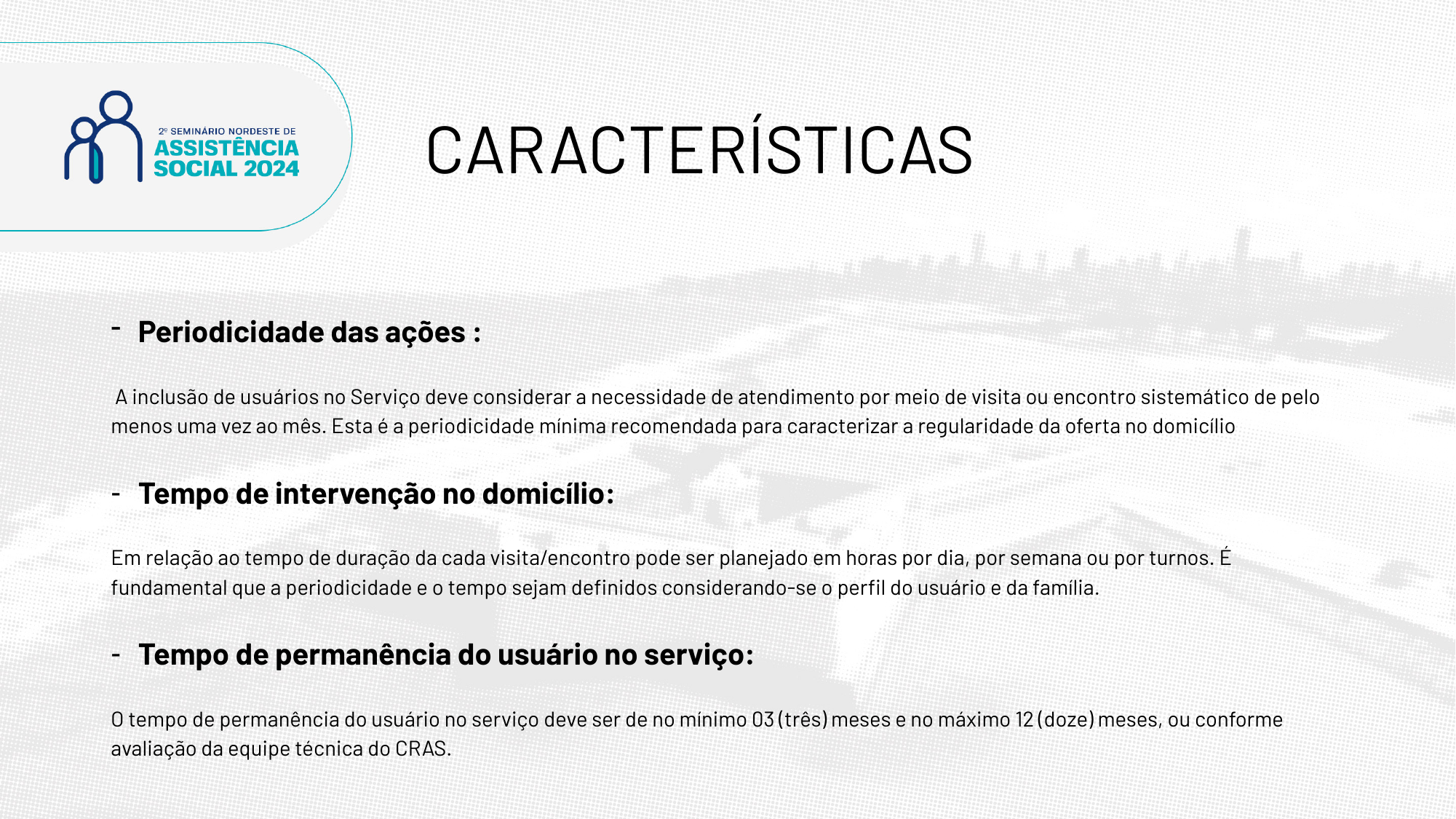

# CARACTERÍSTICAS
Periodicidade das ações :
 A inclusão de usuários no Serviço deve considerar a necessidade de atendimento por meio de visita ou encontro sistemático de pelo menos uma vez ao mês. Esta é a periodicidade mínima recomendada para caracterizar a regularidade da oferta no domicílio
Tempo de intervenção no domicílio:
Em relação ao tempo de duração da cada visita/encontro pode ser planejado em horas por dia, por semana ou por turnos. É fundamental que a periodicidade e o tempo sejam definidos considerando-se o perfil do usuário e da família.
Tempo de permanência do usuário no serviço:
O tempo de permanência do usuário no serviço deve ser de no mínimo 03 (três) meses e no máximo 12 (doze) meses, ou conforme avaliação da equipe técnica do CRAS.